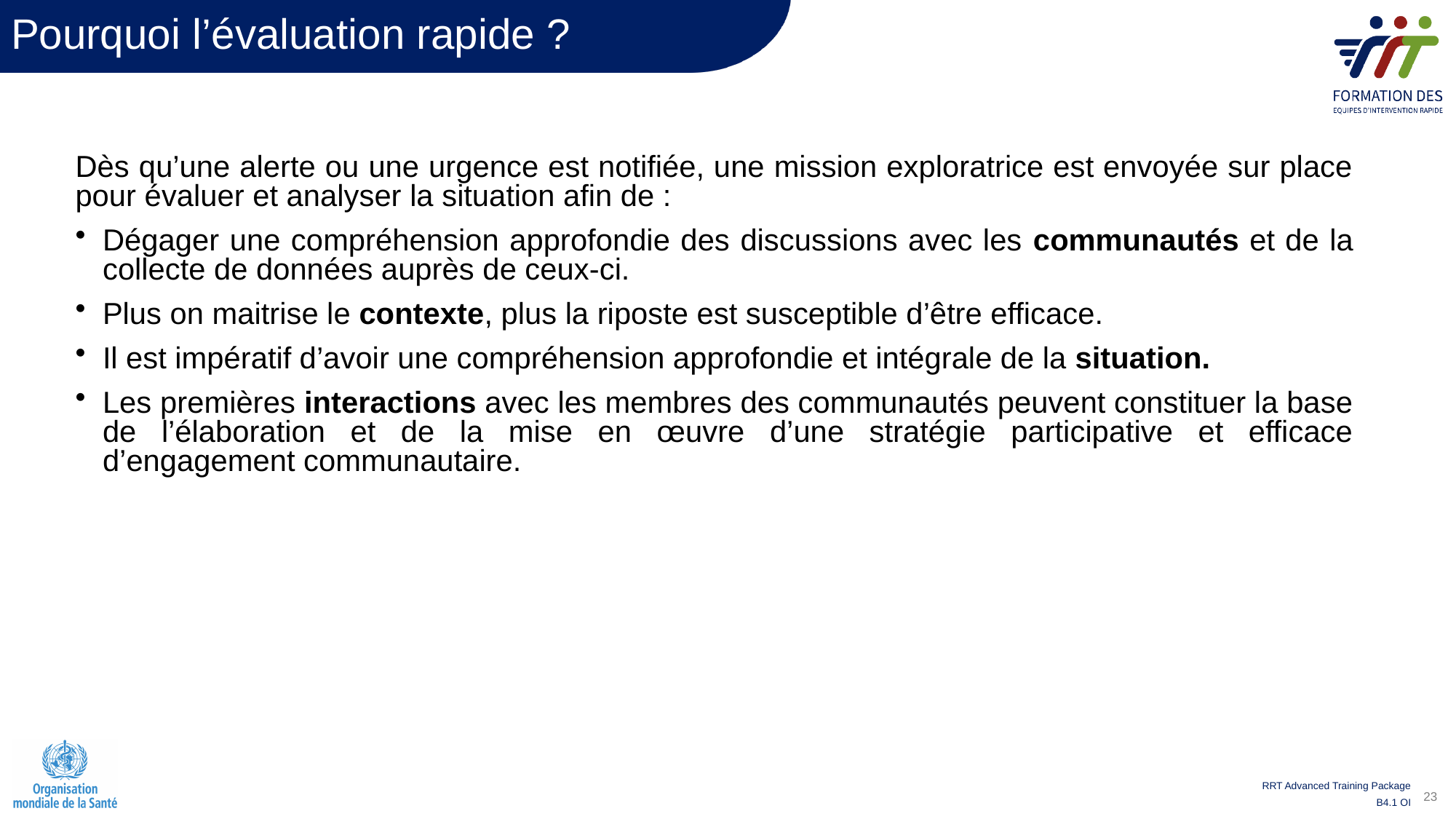

Pourquoi l’évaluation rapide ?
Dès qu’une alerte ou une urgence est notifiée, une mission exploratrice est envoyée sur place pour évaluer et analyser la situation afin de :
Dégager une compréhension approfondie des discussions avec les communautés et de la collecte de données auprès de ceux-ci.
Plus on maitrise le contexte, plus la riposte est susceptible d’être efficace.
Il est impératif d’avoir une compréhension approfondie et intégrale de la situation.
Les premières interactions avec les membres des communautés peuvent constituer la base de l’élaboration et de la mise en œuvre d’une stratégie participative et efficace d’engagement communautaire.